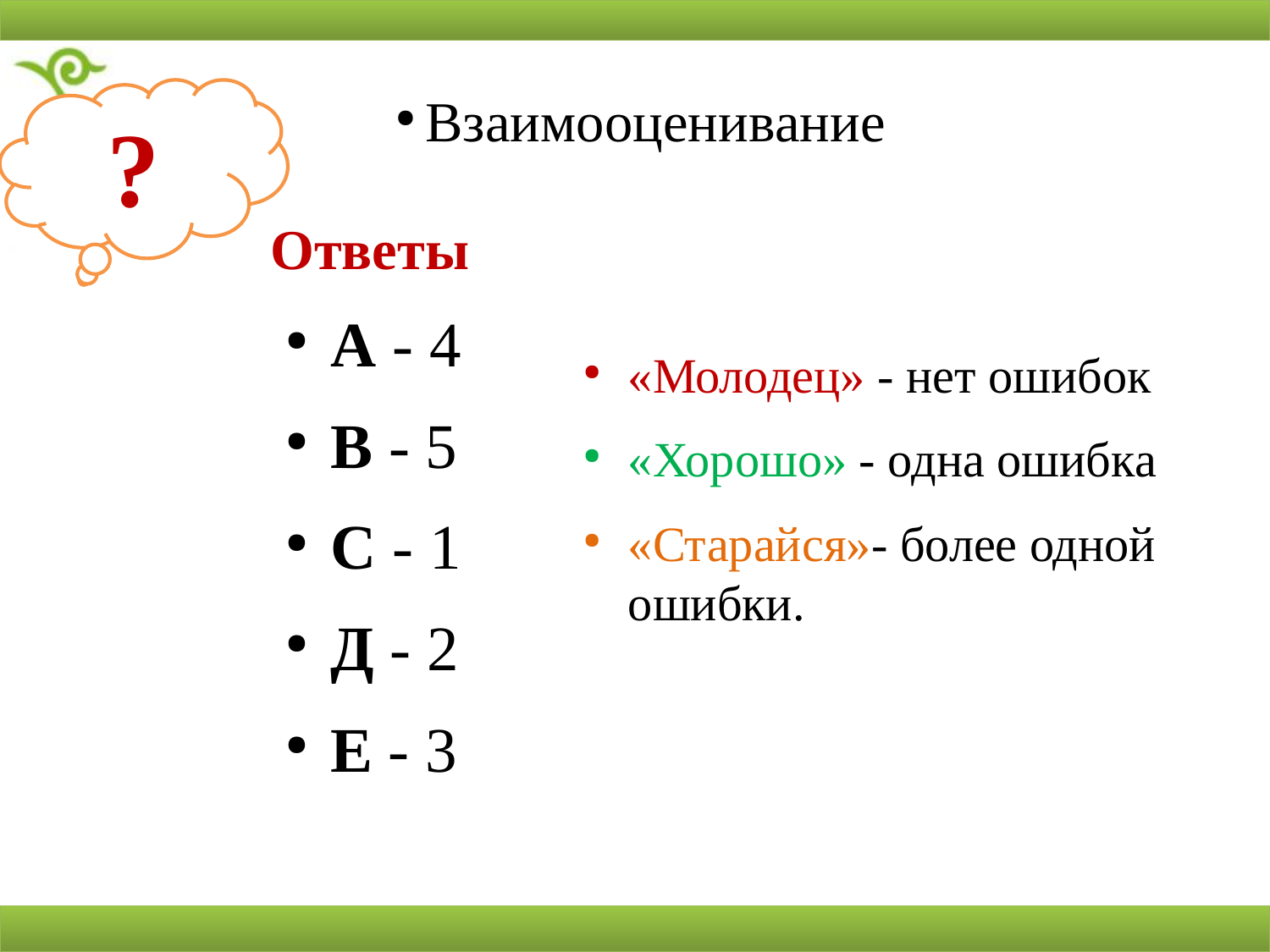

?
# Взаимооценивание
Ответы

А - 4
В - 5
С - 1
Д - 2
Е - 3

«Молодец» - нет ошибок
«Хорошо» - одна ошибка
«Старайся»- более одной ошибки.